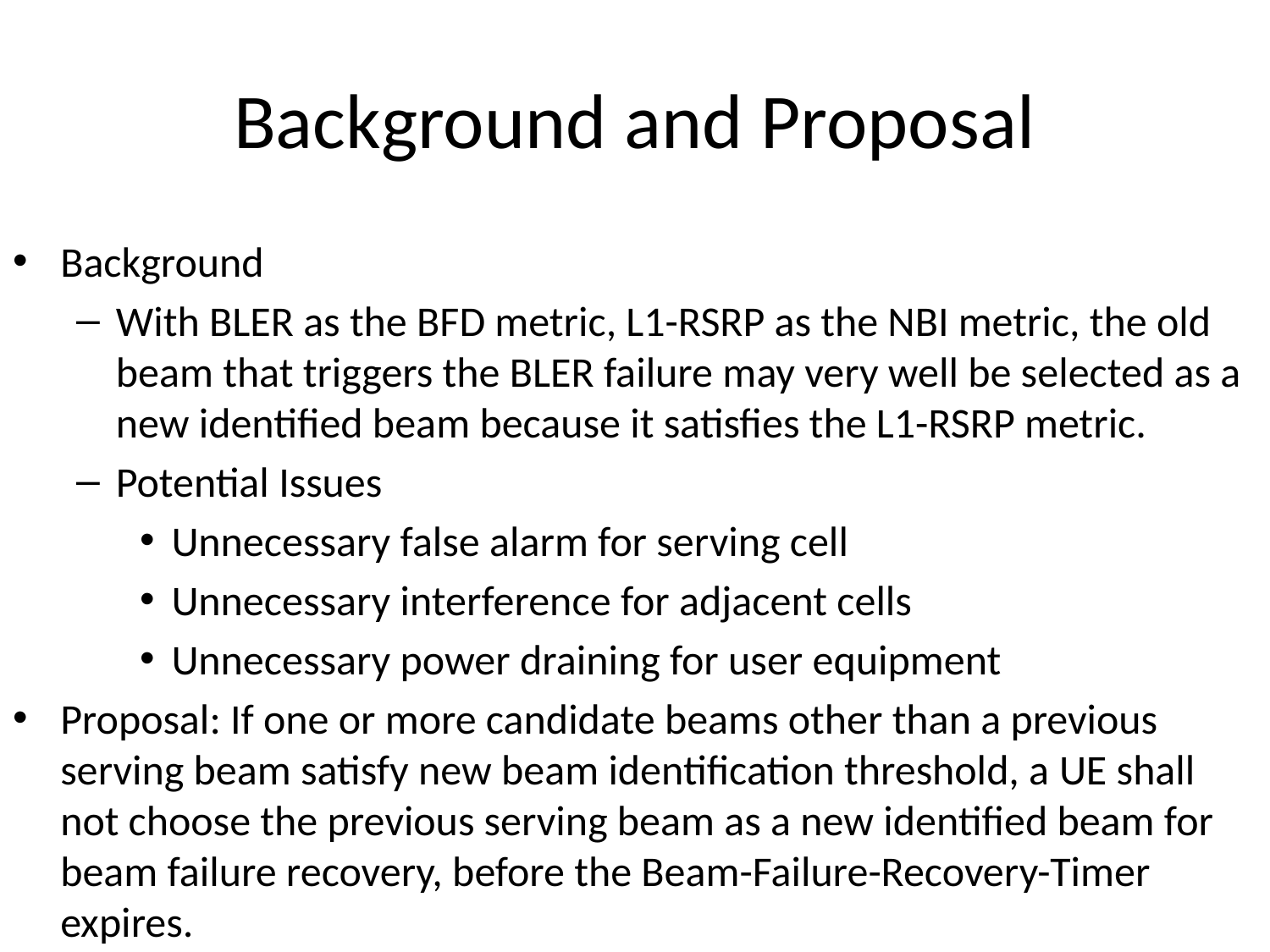

# Background and Proposal
Background
With BLER as the BFD metric, L1-RSRP as the NBI metric, the old beam that triggers the BLER failure may very well be selected as a new identified beam because it satisfies the L1-RSRP metric.
Potential Issues
Unnecessary false alarm for serving cell
Unnecessary interference for adjacent cells
Unnecessary power draining for user equipment
Proposal: If one or more candidate beams other than a previous serving beam satisfy new beam identification threshold, a UE shall not choose the previous serving beam as a new identified beam for beam failure recovery, before the Beam-Failure-Recovery-Timer expires.